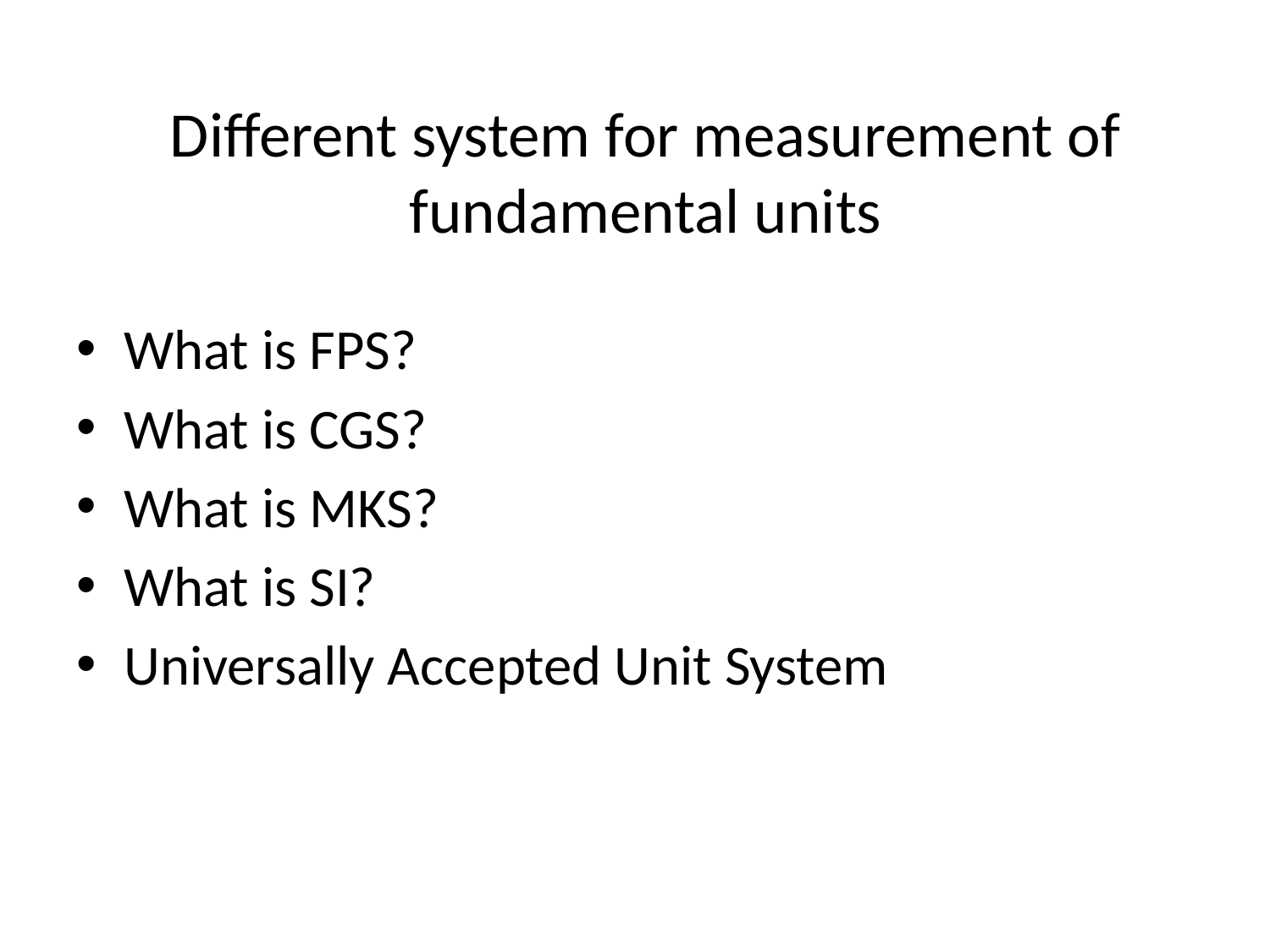

# Different system for measurement of fundamental units
What is FPS?
What is CGS?
What is MKS?
What is SI?
Universally Accepted Unit System